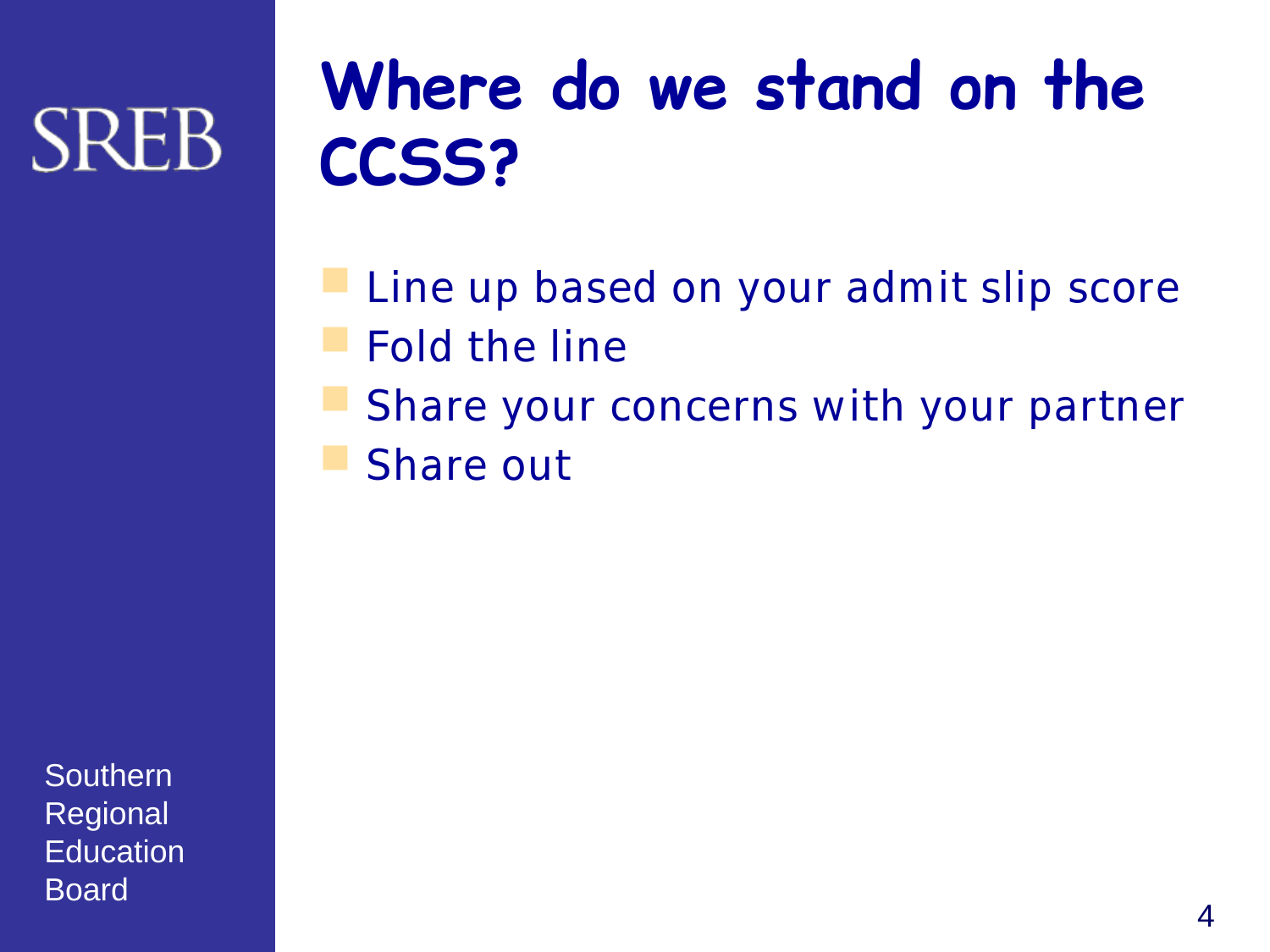

# Where do we stand on the CCSS?
Line up based on your admit slip score
Fold the line
Share your concerns with your partner
Share out
4